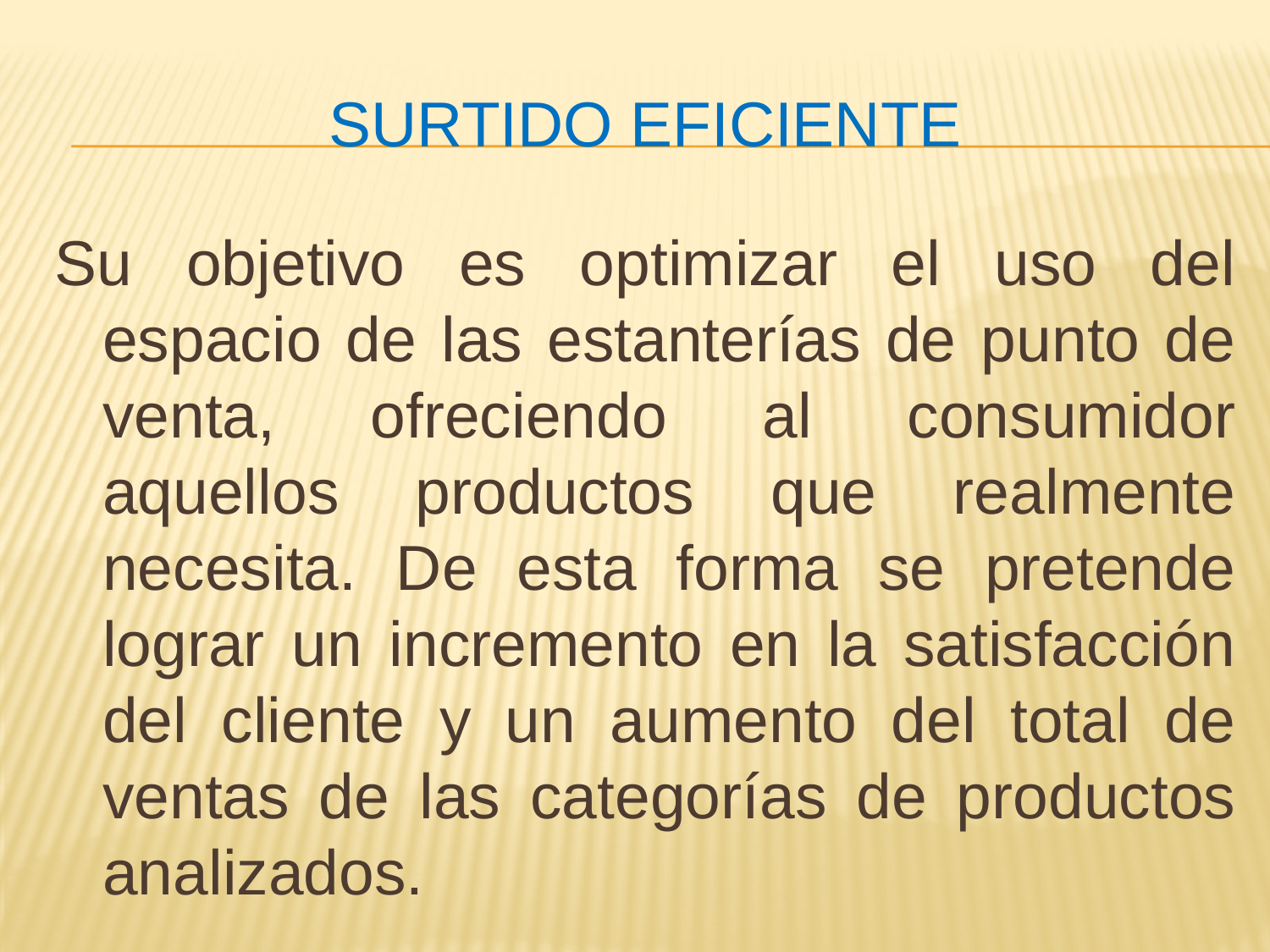

# Surtido Eficiente
Su objetivo es optimizar el uso del espacio de las estanterías de punto de venta, ofreciendo al consumidor aquellos productos que realmente necesita. De esta forma se pretende lograr un incremento en la satisfacción del cliente y un aumento del total de ventas de las categorías de productos analizados.